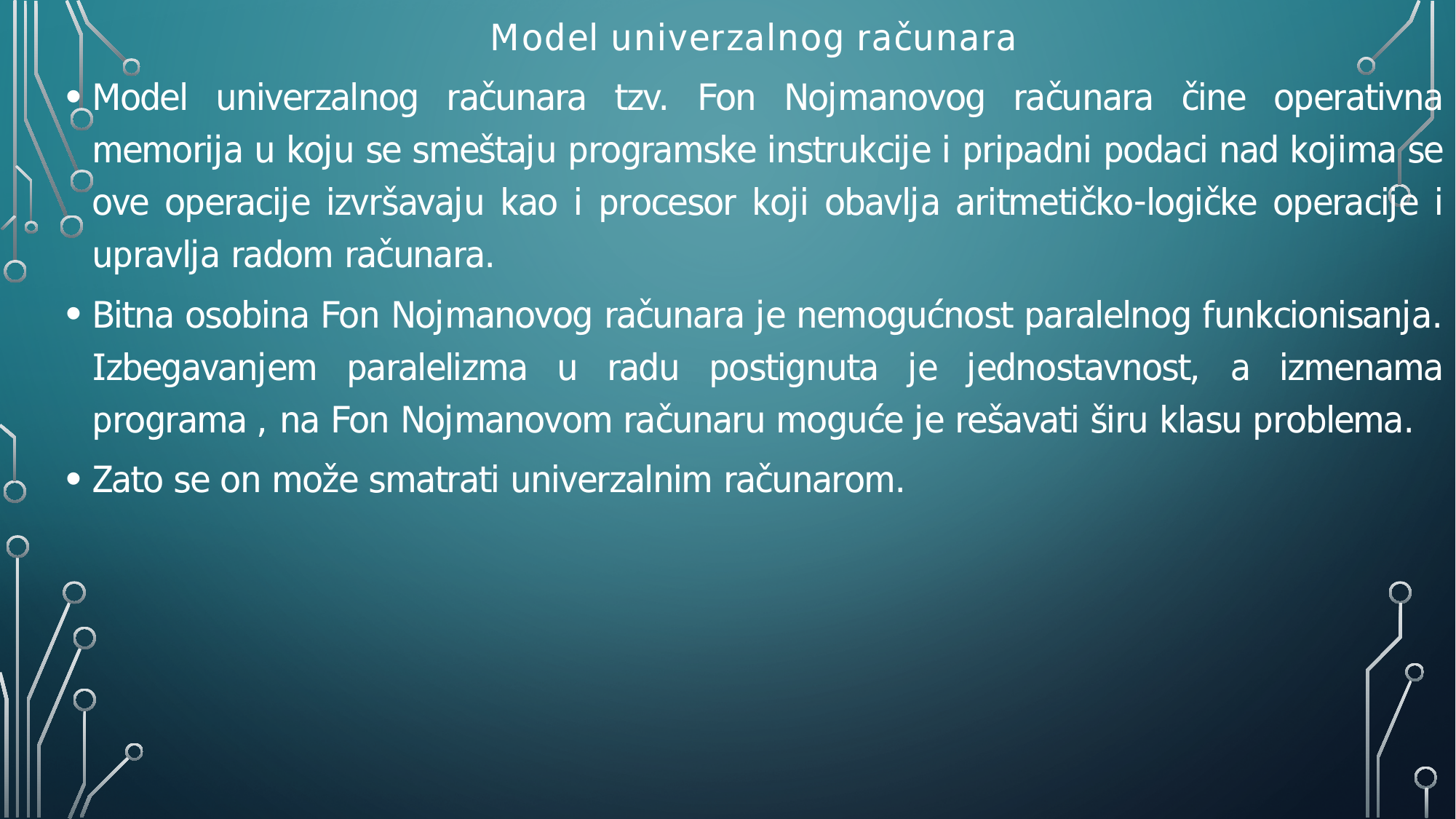

Model univerzalnog računara
Model univerzalnog računara tzv. Fon Nojmanovog računara čine operativna memorija u koju se smeštaju programske instrukcije i pripadni podaci nad kojima se ove operacije izvršavaju kao i procesor koji obavlja aritmetičko-logičke operacije i upravlja radom računara.
Bitna osobina Fon Nojmanovog računara je nemogućnost paralelnog funkcionisanja. Izbegavanjem paralelizma u radu postignuta je jednostavnost, a izmenama programa , na Fon Nojmanovom računaru moguće je rešavati širu klasu problema.
Zato se on može smatrati univerzalnim računarom.